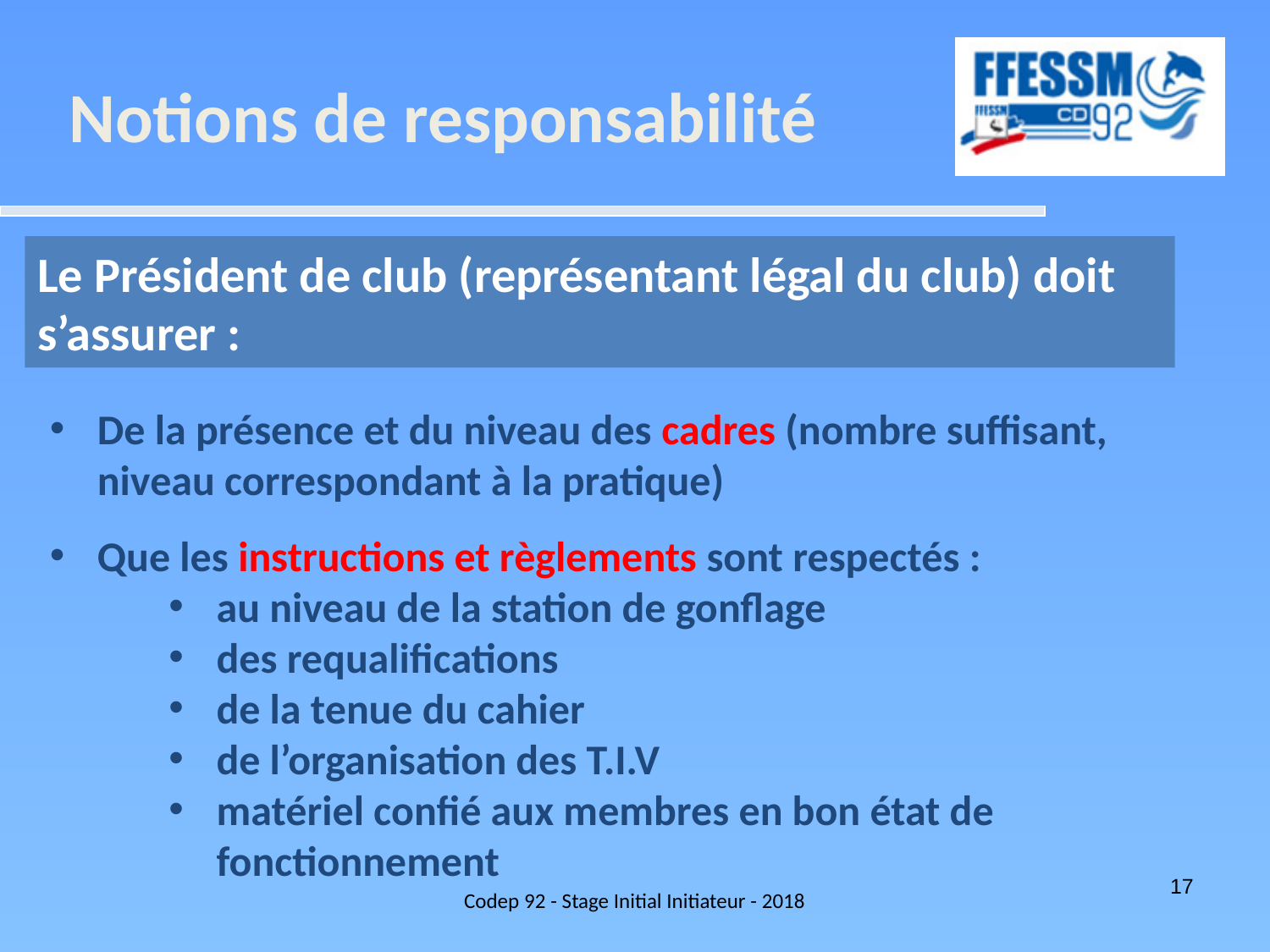

Notions de responsabilité
Le Président de club (représentant légal du club) doit s’assurer :
De la présence et du niveau des cadres (nombre suffisant, niveau correspondant à la pratique)

Que les instructions et règlements sont respectés :
au niveau de la station de gonflage
des requalifications
de la tenue du cahier
de l’organisation des T.I.V
matériel confié aux membres en bon état de fonctionnement
Codep 92 - Stage Initial Initiateur - 2018
17